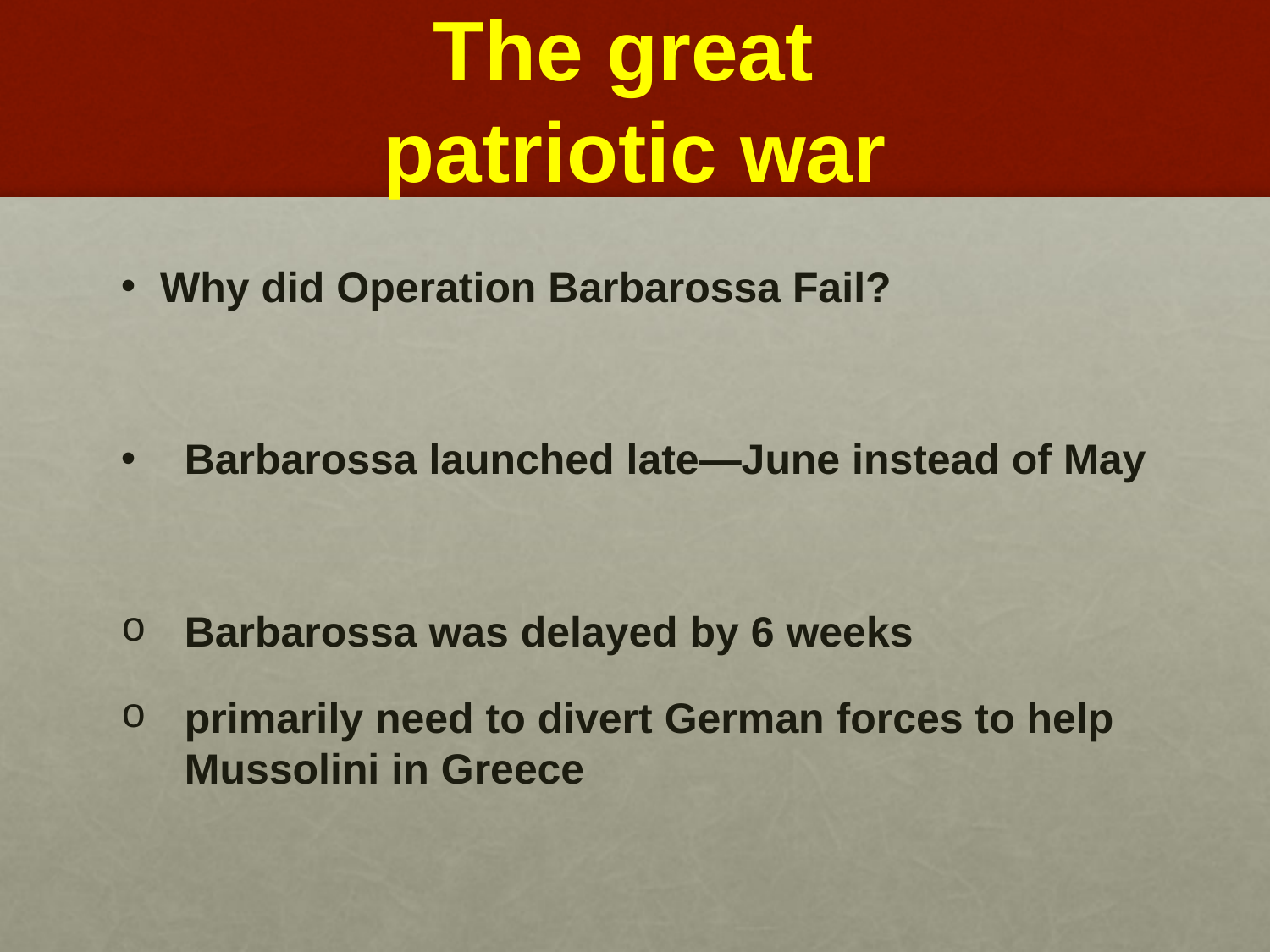

# The great patriotic war
Why did Operation Barbarossa Fail?

Barbarossa launched late—June instead of May

Barbarossa was delayed by 6 weeks
primarily need to divert German forces to help Mussolini in Greece